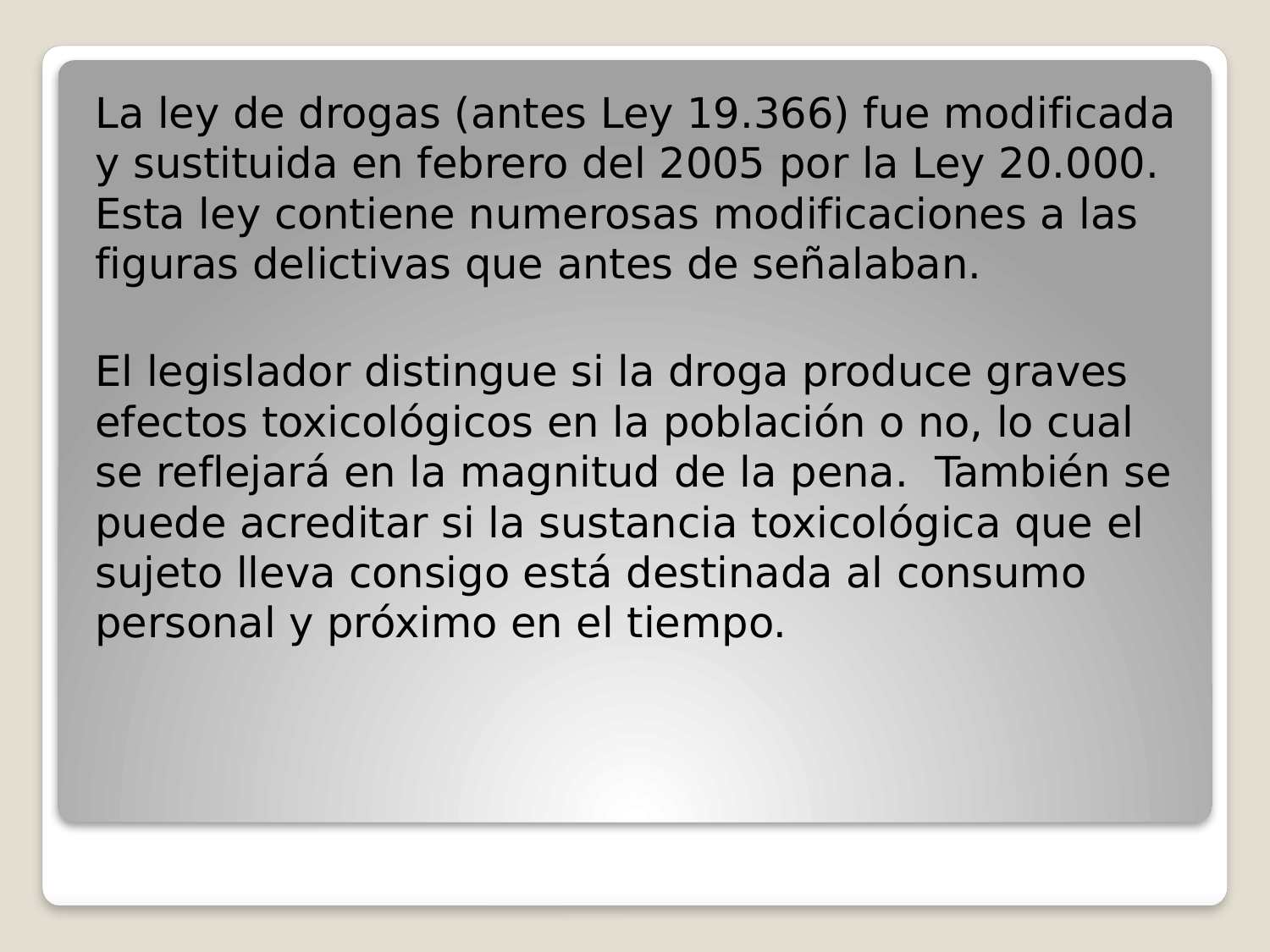

La ley de drogas (antes Ley 19.366) fue modificada y sustituida en febrero del 2005 por la Ley 20.000.  Esta ley contiene numerosas modificaciones a las figuras delictivas que antes de señalaban.

El legislador distingue si la droga produce graves efectos toxicológicos en la población o no, lo cual se reflejará en la magnitud de la pena.  También se puede acreditar si la sustancia toxicológica que el sujeto lleva consigo está destinada al consumo personal y próximo en el tiempo.

#